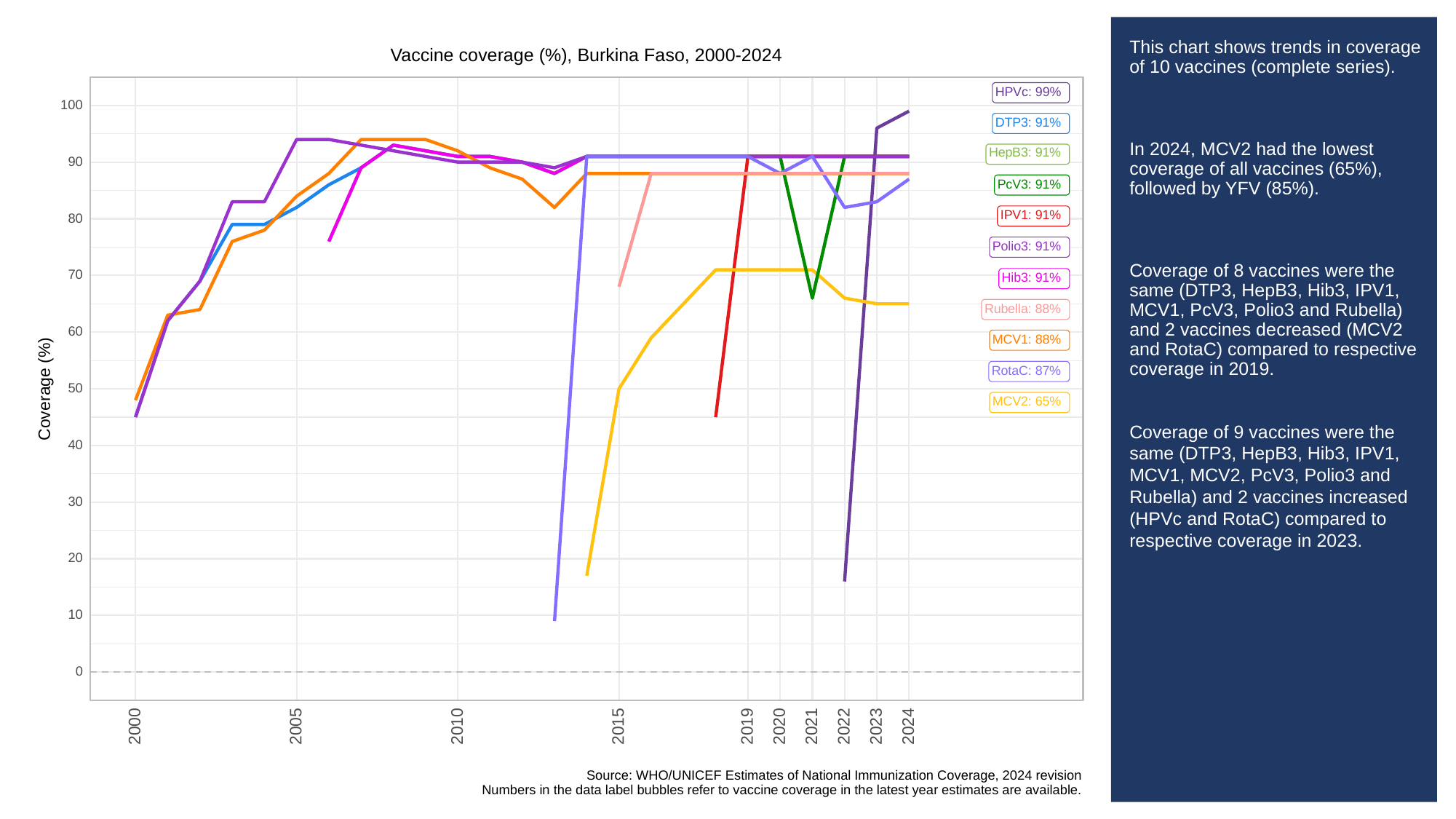

# This chart shows trends in coverage of 10 vaccines (complete series).

In 2024, MCV2 had the lowest coverage of all vaccines (65%), followed by YFV (85%).

Coverage of 8 vaccines were the same (DTP3, HepB3, Hib3, IPV1, MCV1, PcV3, Polio3 and Rubella) and 2 vaccines decreased (MCV2 and RotaC) compared to respective coverage in 2019.

Coverage of 9 vaccines were the same (DTP3, HepB3, Hib3, IPV1, MCV1, MCV2, PcV3, Polio3 and Rubella) and 2 vaccines increased (HPVc and RotaC) compared to respective coverage in 2023.

Vaccine coverage (%), Burkina Faso, 2000-2024

HPVc: 99%

100

DTP3: 91%

HepB3: 91%

90

PcV3: 91%

IPV1: 91%
80

Polio3: 91%

70
Hib3: 91%

Rubella: 88%

60

MCV1: 88%

RotaC: 87%
Coverage (%)
50

MCV2: 65%

40

30

20

10

0

2023
2000
2005
2010
2015
2019
2020
2021
2022
2024
Source: WHO/UNICEF Estimates of National Immunization Coverage, 2024 revision
Numbers in the data label bubbles refer to vaccine coverage in the latest year estimates are available.